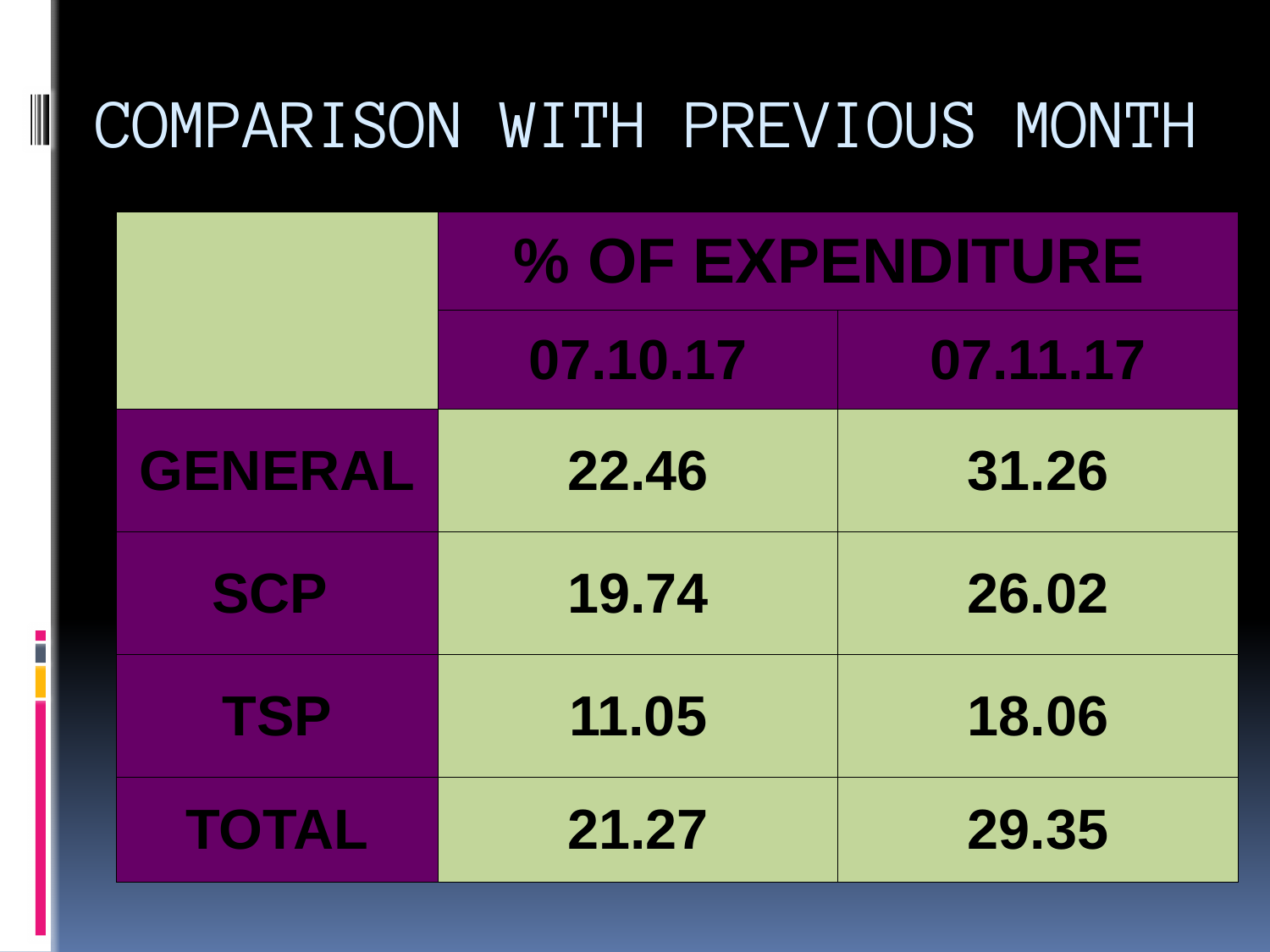

# COMPARISON WITH PREVIOUS MONTH
|  | % OF EXPENDITURE |  |
| --- | --- | --- |
|  | 07.10.17 | 07.11.17 |
| GENERAL | 22.46 | 31.26 |
| SCP | 19.74 | 26.02 |
| TSP | 11.05 | 18.06 |
| TOTAL | 21.27 | 29.35 |